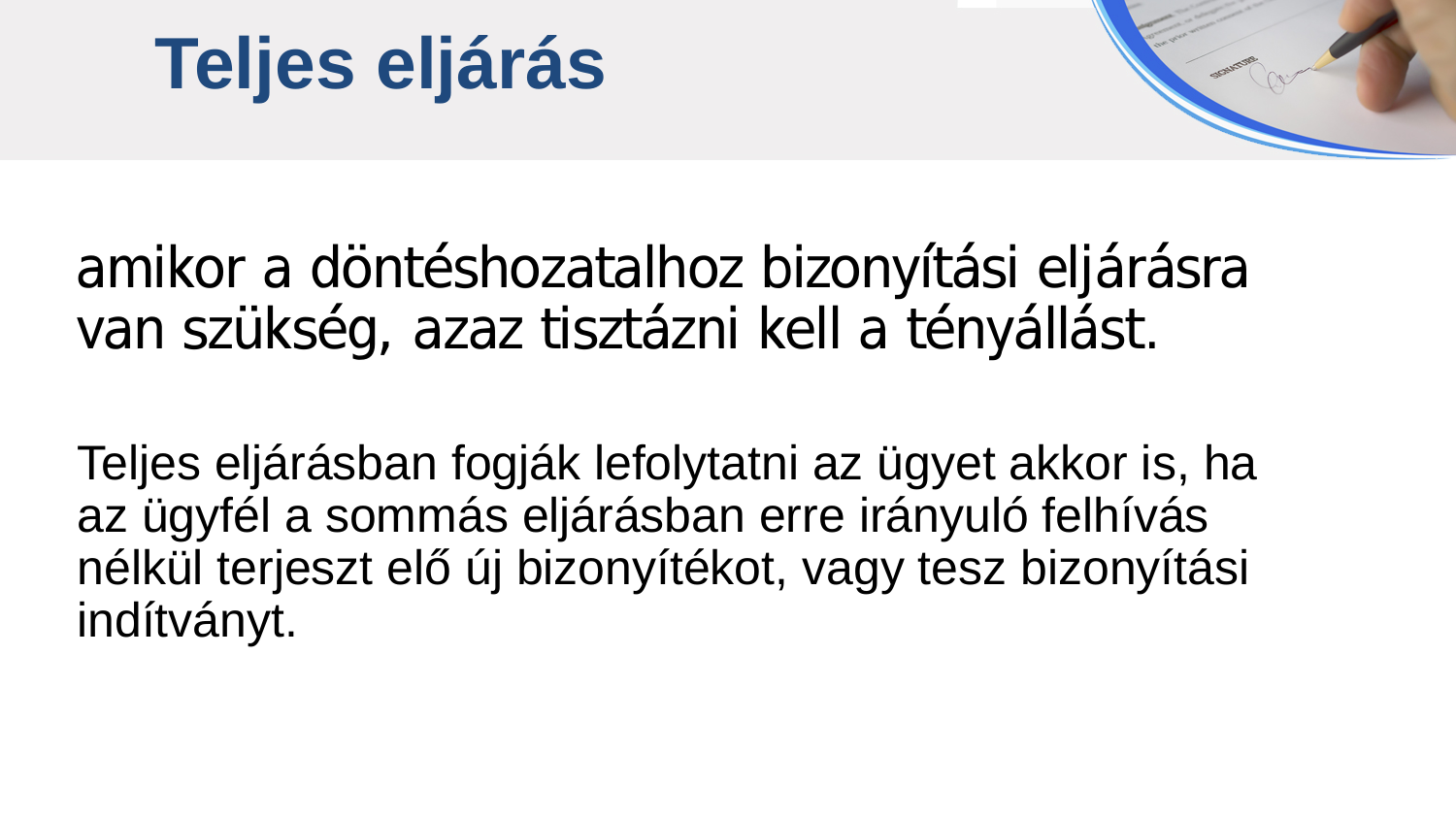

Teljes eljárás

amikor a döntéshozatalhoz bizonyítási eljárásra van szükség, azaz tisztázni kell a tényállást.

Teljes eljárásban fogják lefolytatni az ügyet akkor is, ha az ügyfél a sommás eljárásban erre irányuló felhívás nélkül terjeszt elő új bizonyítékot, vagy tesz bizonyítási indítványt.